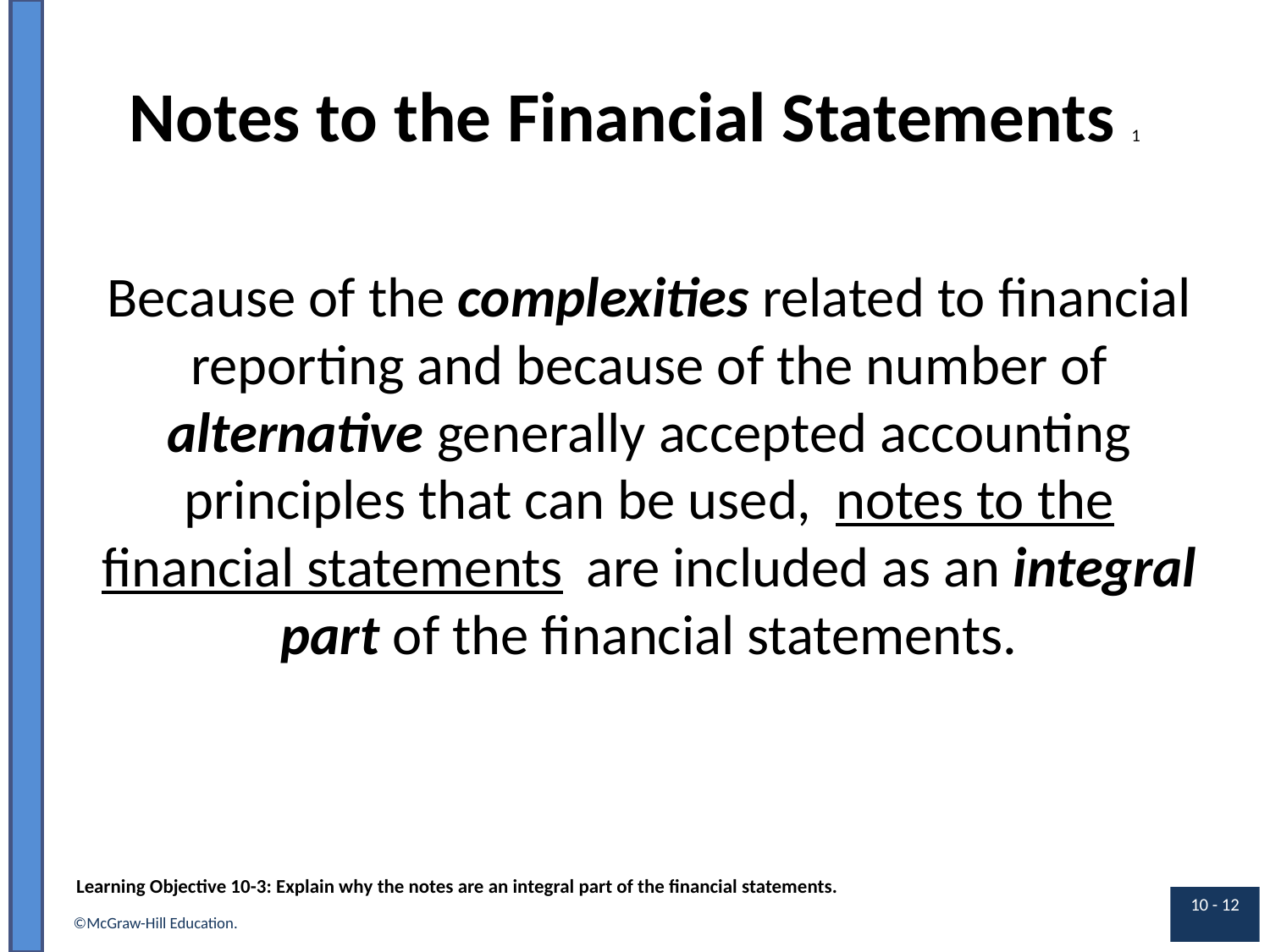

# Notes to the Financial Statements 1
Because of the complexities related to financial reporting and because of the number of alternative generally accepted accounting principles that can be used, begin underline notes to the financial statements end underline are included as an integral part of the financial statements.
Learning Objective 10-3: Explain why the notes are an integral part of the financial statements.